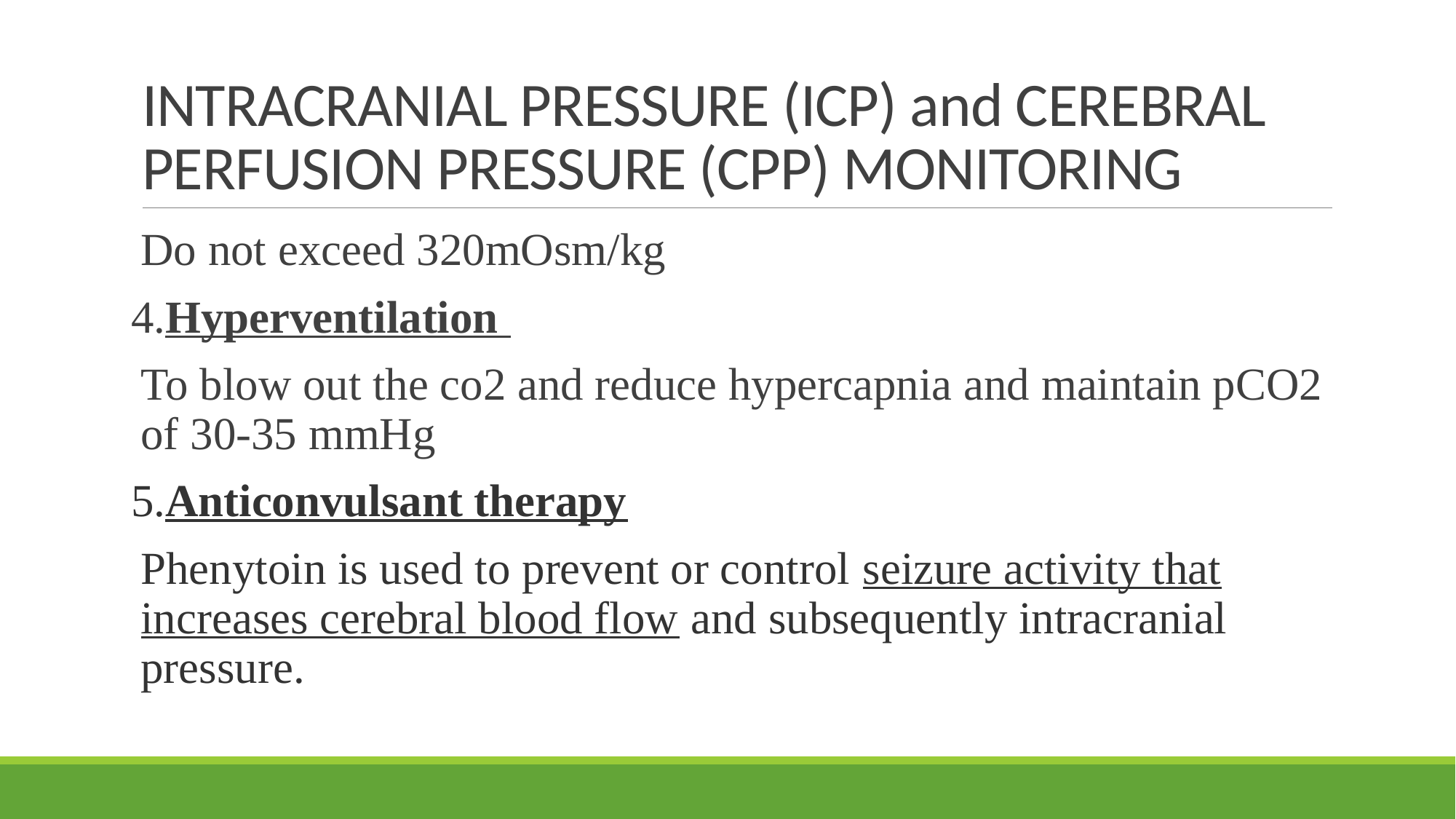

# INTRACRANIAL PRESSURE (ICP) and CEREBRAL PERFUSION PRESSURE (CPP) MONITORING
Do not exceed 320mOsm/kg
4.Hyperventilation
To blow out the co2 and reduce hypercapnia and maintain pCO2 of 30-35 mmHg
5.Anticonvulsant therapy
Phenytoin is used to prevent or control seizure activity that increases cerebral blood flow and subsequently intracranial pressure.